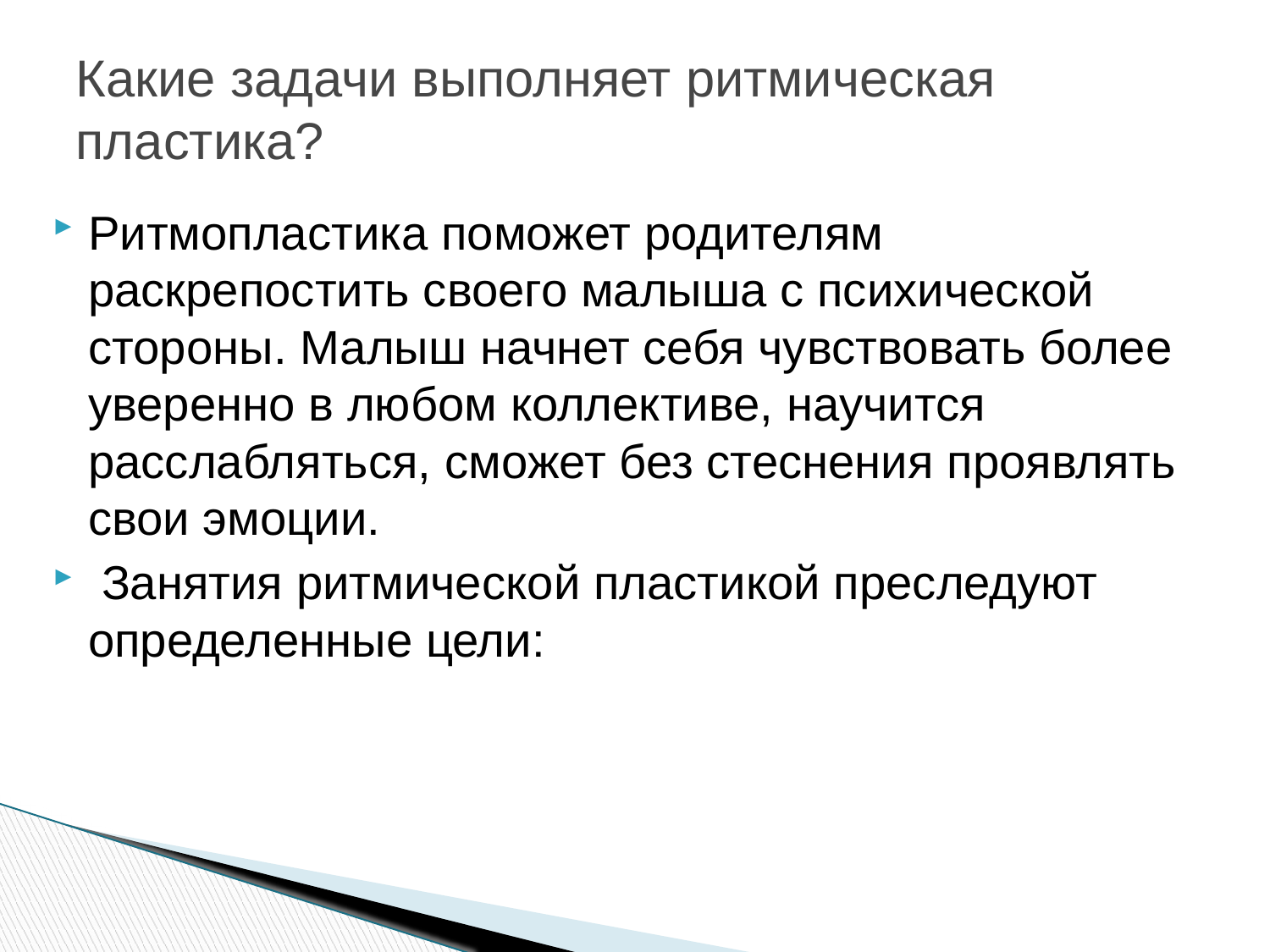

# Какие задачи выполняет ритмическая пластика?
Ритмопластика поможет родителям раскрепостить своего малыша с психической стороны. Малыш начнет себя чувствовать более уверенно в любом коллективе, научится расслабляться, сможет без стеснения проявлять свои эмоции.
 Занятия ритмической пластикой преследуют определенные цели: